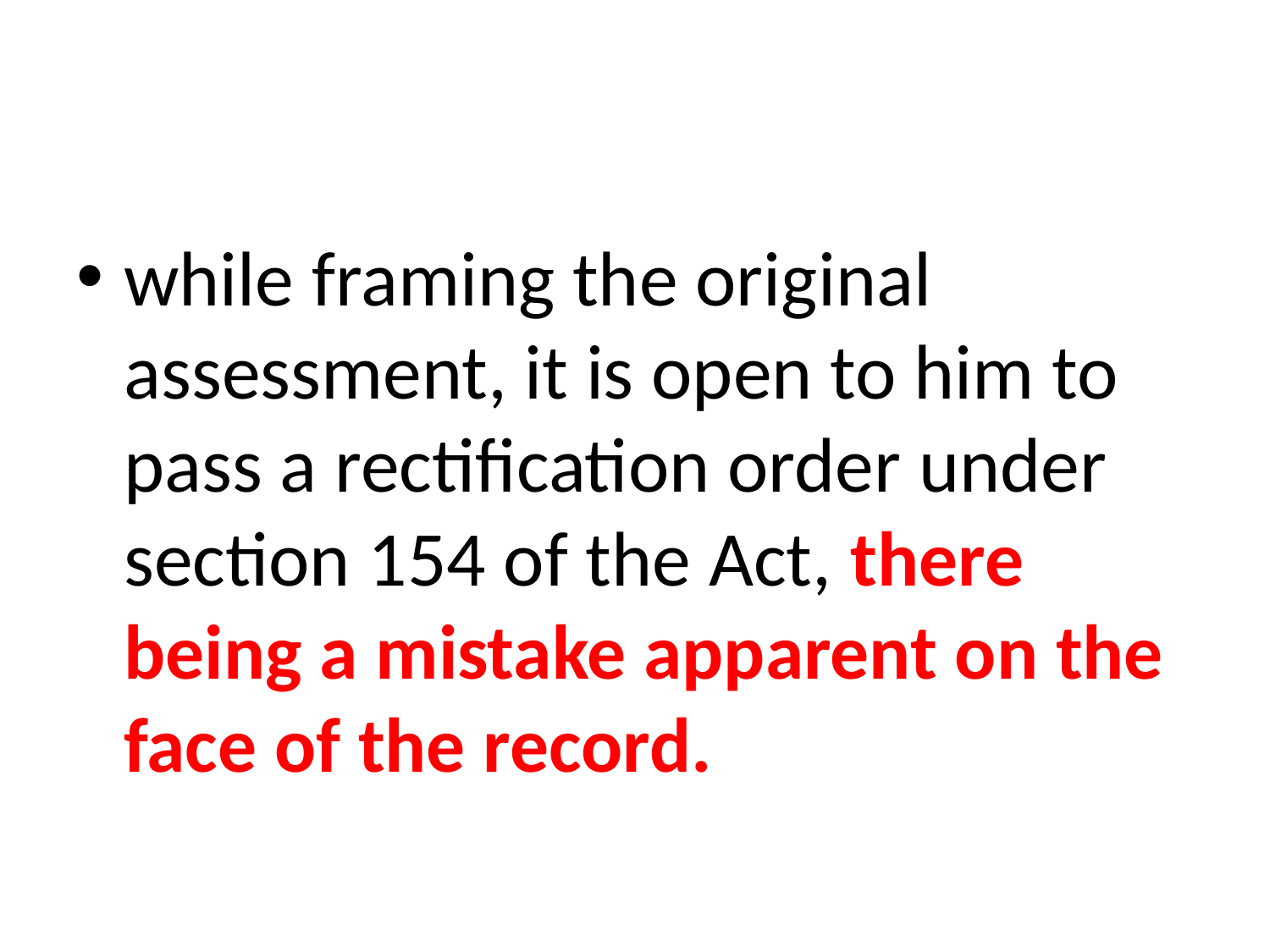

#
while framing the original assessment, it is open to him to pass a rectification order under section 154 of the Act, there being a mistake apparent on the face of the record.